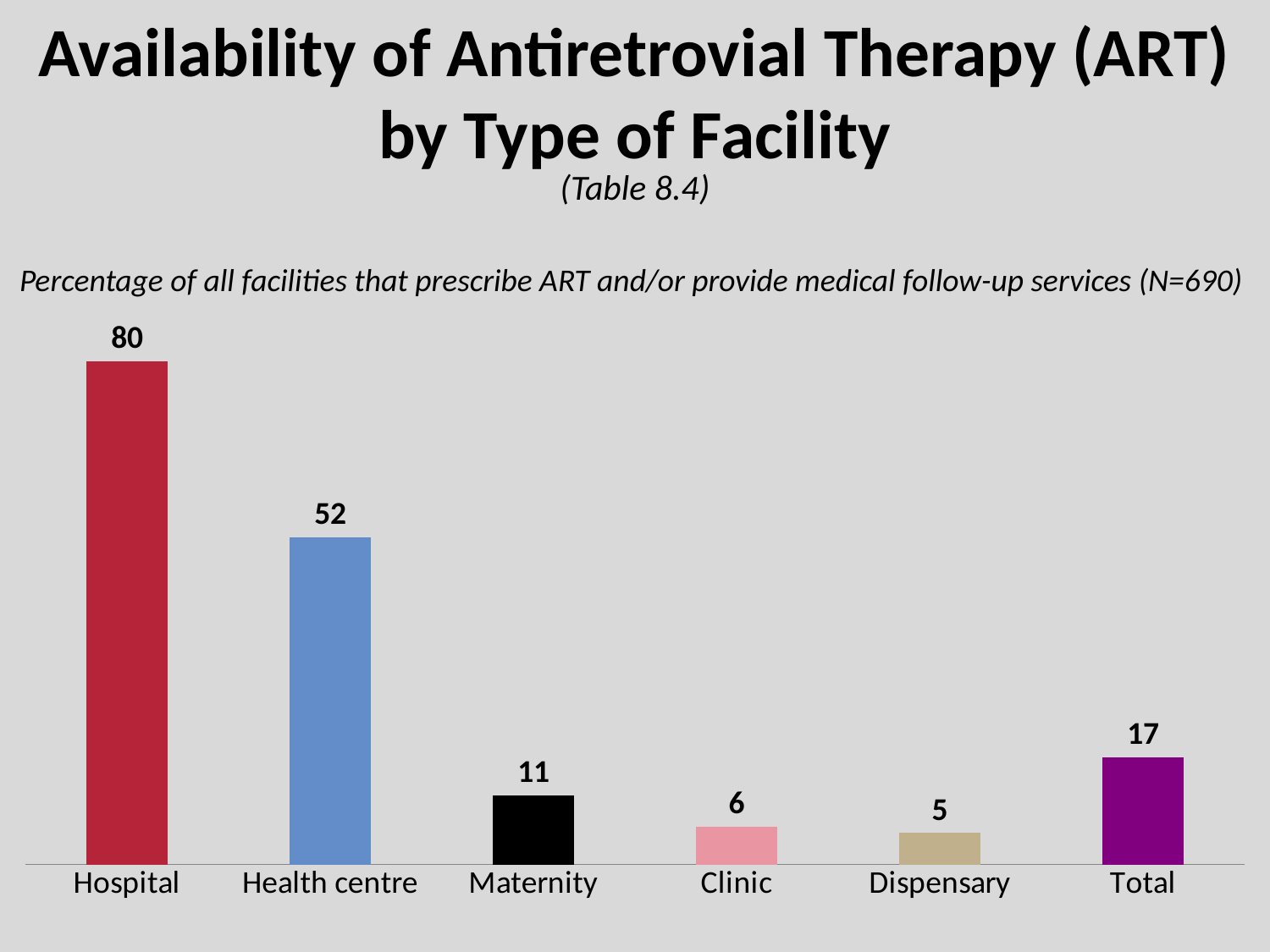

# Availability of Antiretrovial Therapy (ART) by Type of Facility
(Table 8.4)
Percentage of all facilities that prescribe ART and/or provide medical follow-up services (N=690)

### Chart

| Category |  |
|---|---|
| Hospital | 80.0 |
| Health centre | 52.0 |
| Maternity | 11.0 |
| Clinic | 6.0 |
| Dispensary | 5.0 |
| Total | 17.0 |